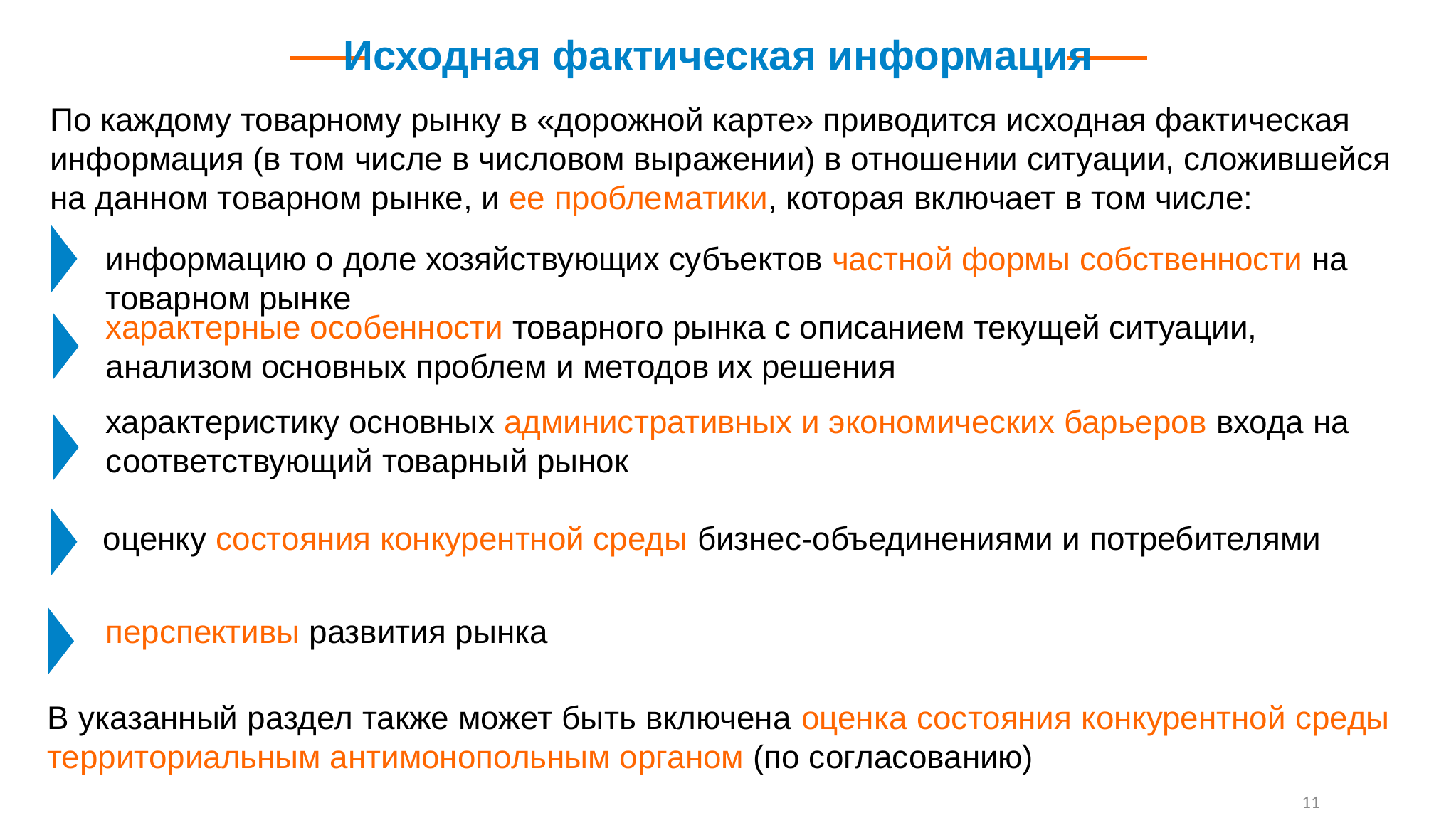

Исходная фактическая информация
По каждому товарному рынку в «дорожной карте» приводится исходная фактическая информация (в том числе в числовом выражении) в отношении ситуации, сложившейся на данном товарном рынке, и ее проблематики, которая включает в том числе:
информацию о доле хозяйствующих субъектов частной формы собственности на товарном рынке

характерные особенности товарного рынка с описанием текущей ситуации, анализом основных проблем и методов их решения

характеристику основных административных и экономических барьеров входа на соответствующий товарный рынок

оценку состояния конкурентной среды бизнес-объединениями и потребителями

перспективы развития рынка

В указанный раздел также может быть включена оценка состояния конкурентной среды территориальным антимонопольным органом (по согласованию)
11